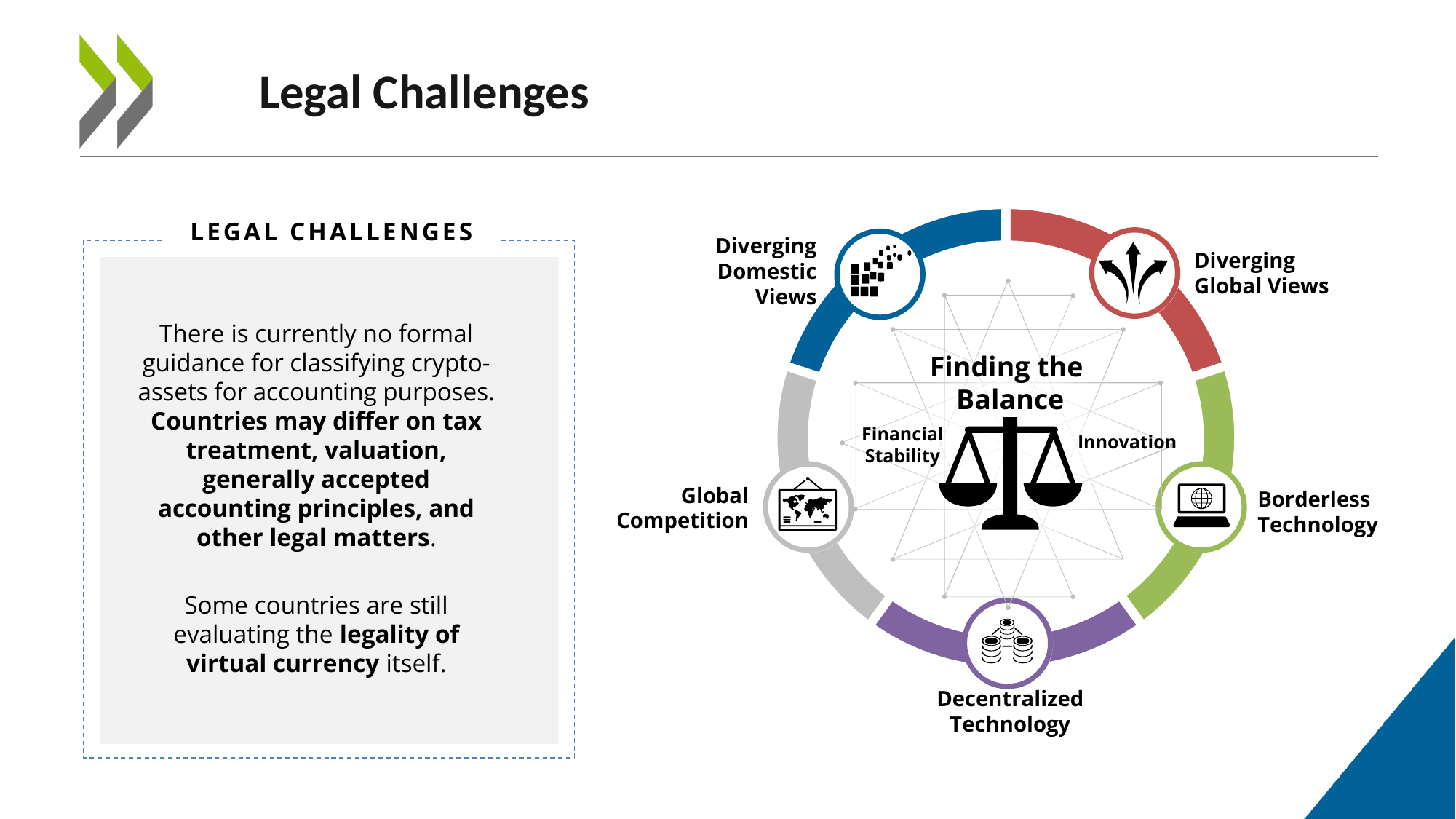

# Legal Challenges

### Chart

| Category | Sales |
|---|---|
| 1st Qtr | 10.0 |
| 2nd Qtr | 10.0 |
| 3rd Qtr | 10.0 |
| 4th Qtr | 10.0 |
| 4th Qtr | 10.0 |

Diverging Domestic Views

Diverging
Global Views

Financial Stability
Innovation

Global Competition

Borderless
Technology

Decentralized Technology
Legal Challenges

There is currently no formal guidance for classifying crypto-assets for accounting purposes. Countries may differ on tax treatment, valuation, generally accepted accounting principles, and other legal matters.

Some countries are still evaluating the legality of virtual currency itself.
Finding the
Balance